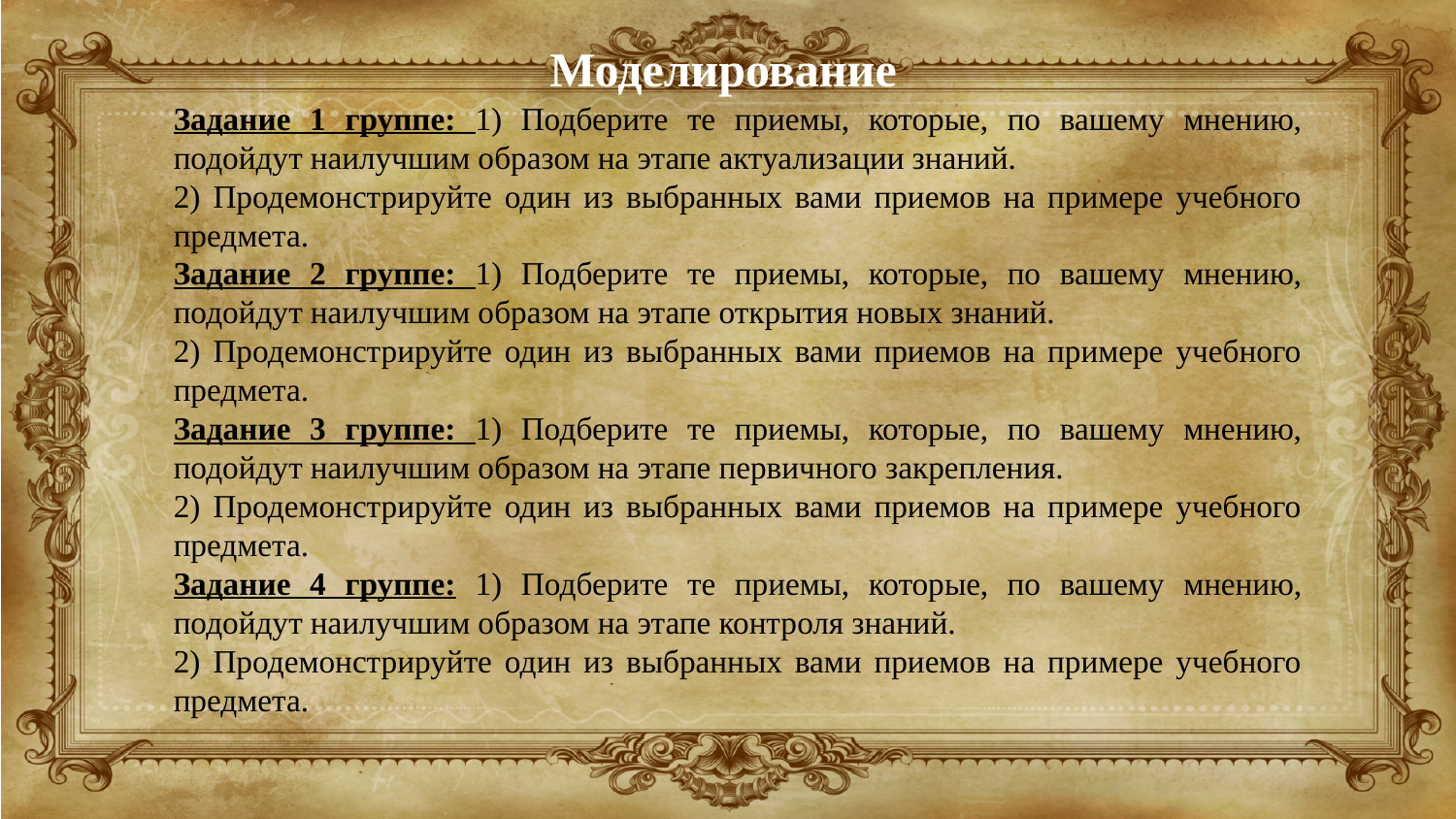

Моделирование
Задание 1 группе: 1) Подберите те приемы, которые, по вашему мнению, подойдут наилучшим образом на этапе актуализации знаний.
2) Продемонстрируйте один из выбранных вами приемов на примере учебного предмета.
Задание 2 группе: 1) Подберите те приемы, которые, по вашему мнению, подойдут наилучшим образом на этапе открытия новых знаний.
2) Продемонстрируйте один из выбранных вами приемов на примере учебного предмета.
Задание 3 группе: 1) Подберите те приемы, которые, по вашему мнению, подойдут наилучшим образом на этапе первичного закрепления.
2) Продемонстрируйте один из выбранных вами приемов на примере учебного предмета.
Задание 4 группе: 1) Подберите те приемы, которые, по вашему мнению, подойдут наилучшим образом на этапе контроля знаний.
2) Продемонстрируйте один из выбранных вами приемов на примере учебного предмета.